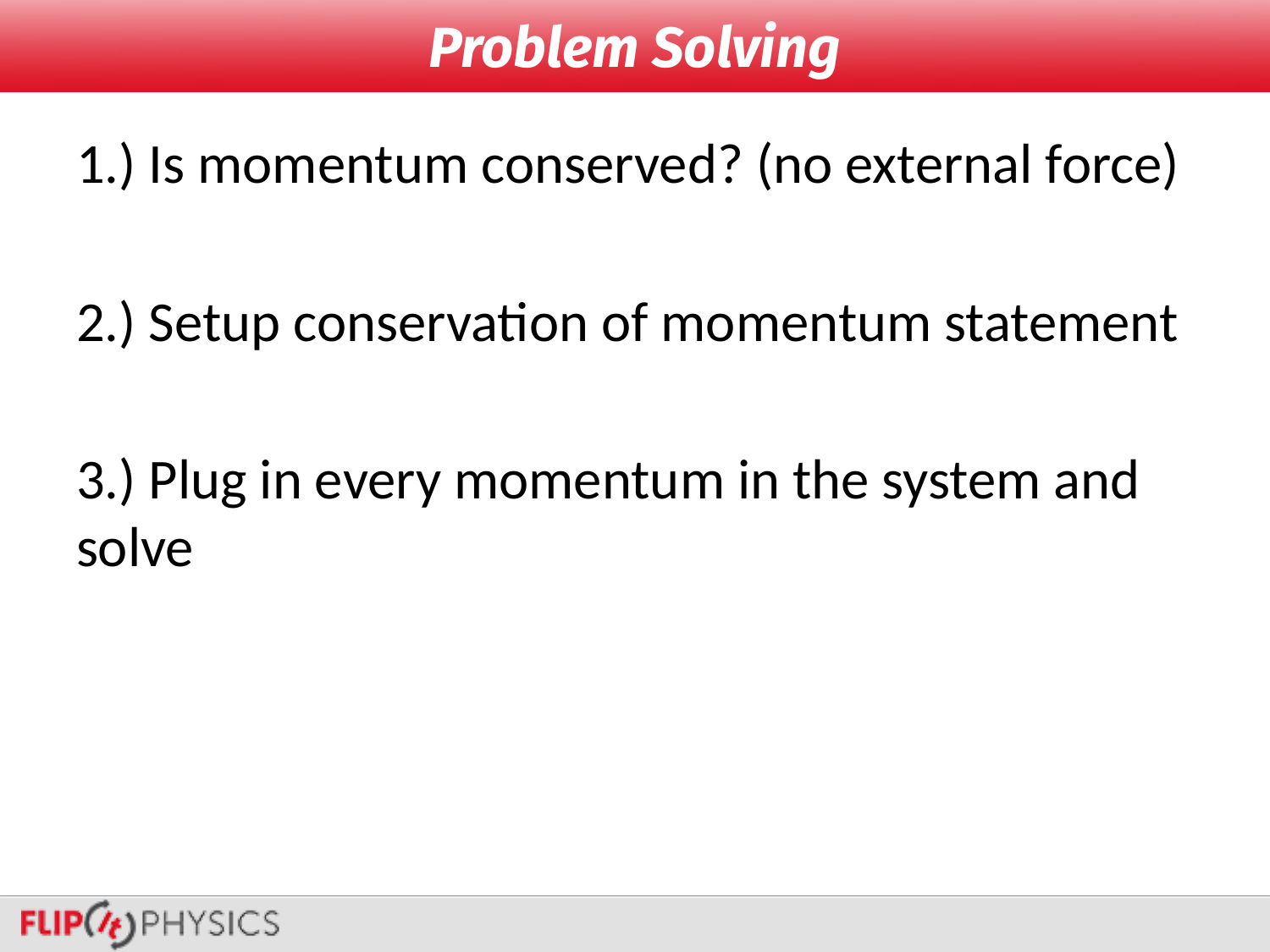

# Problem Solving
1.) Is momentum conserved? (no external force)

2.) Setup conservation of momentum statement

3.) Plug in every momentum in the system and solve